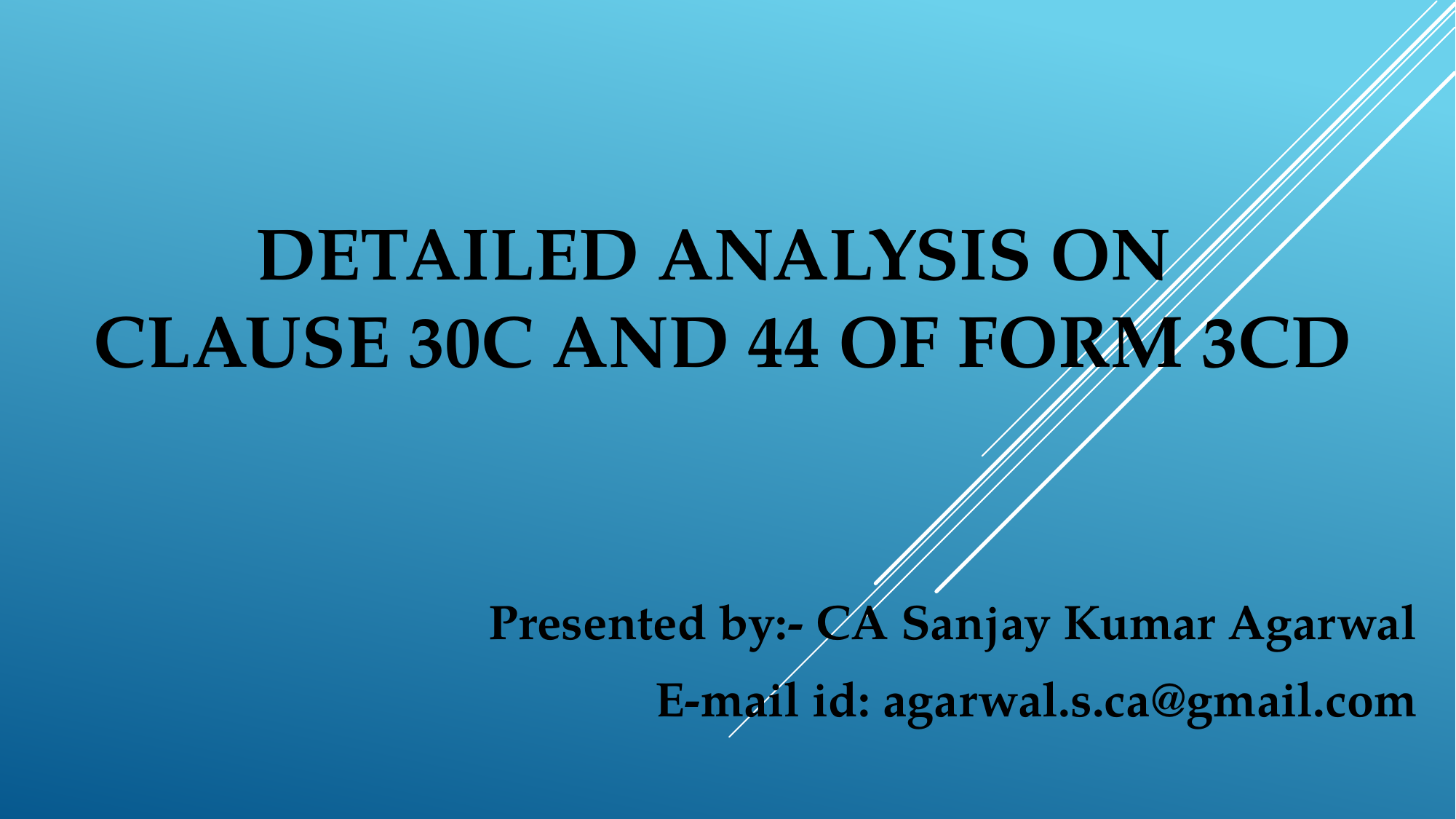

# Detailed Analysis on Clause 30C and 44 of Form 3CD
Presented by:- CA Sanjay Kumar Agarwal
E-mail id: agarwal.s.ca@gmail.com